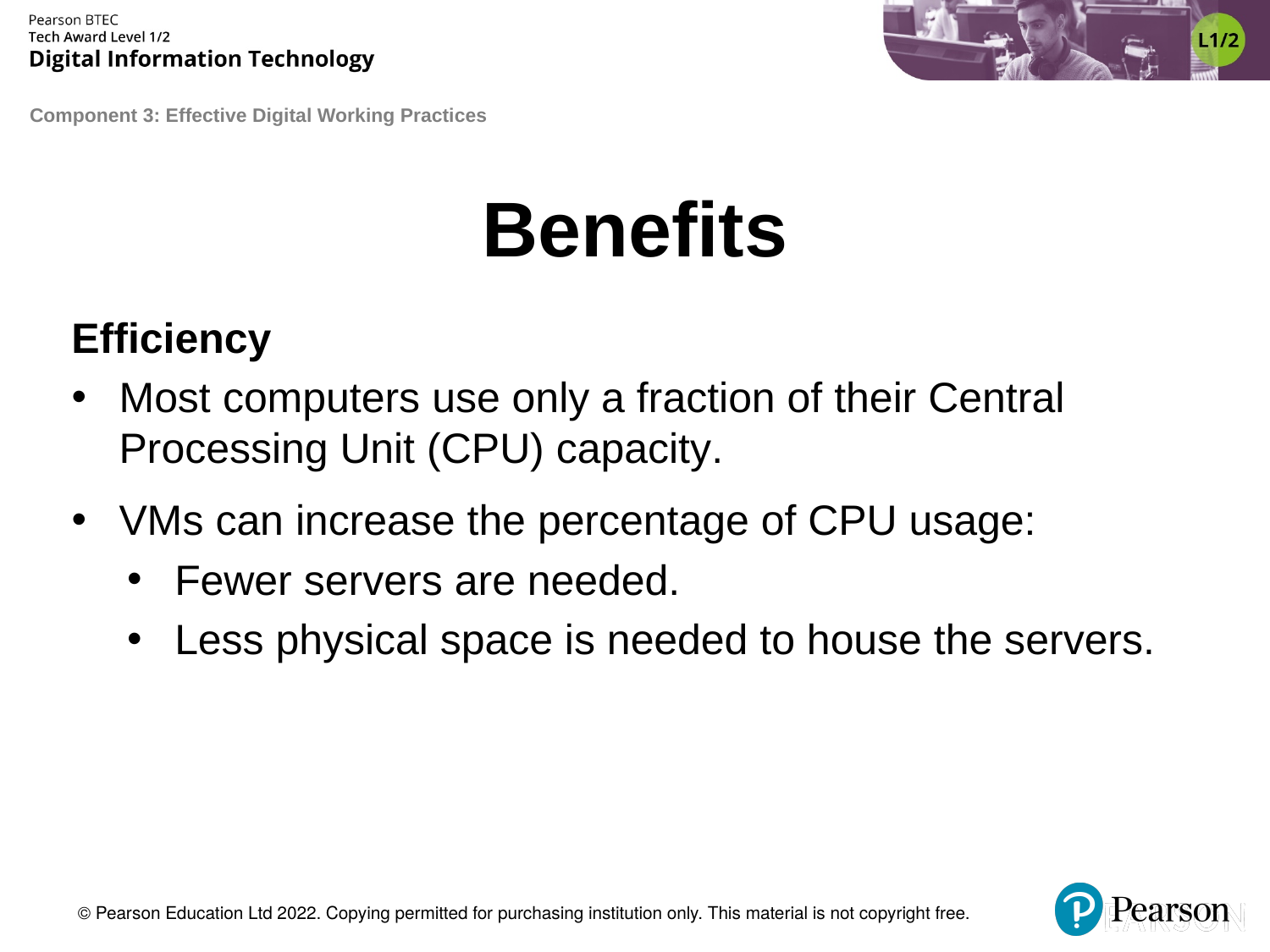

# Benefits
Efficiency
Most computers use only a fraction of their Central Processing Unit (CPU) capacity.
VMs can increase the percentage of CPU usage:
Fewer servers are needed.
Less physical space is needed to house the servers.
© Pearson Education Ltd 2022. Copying permitted for purchasing institution only. This material is not copyright free.